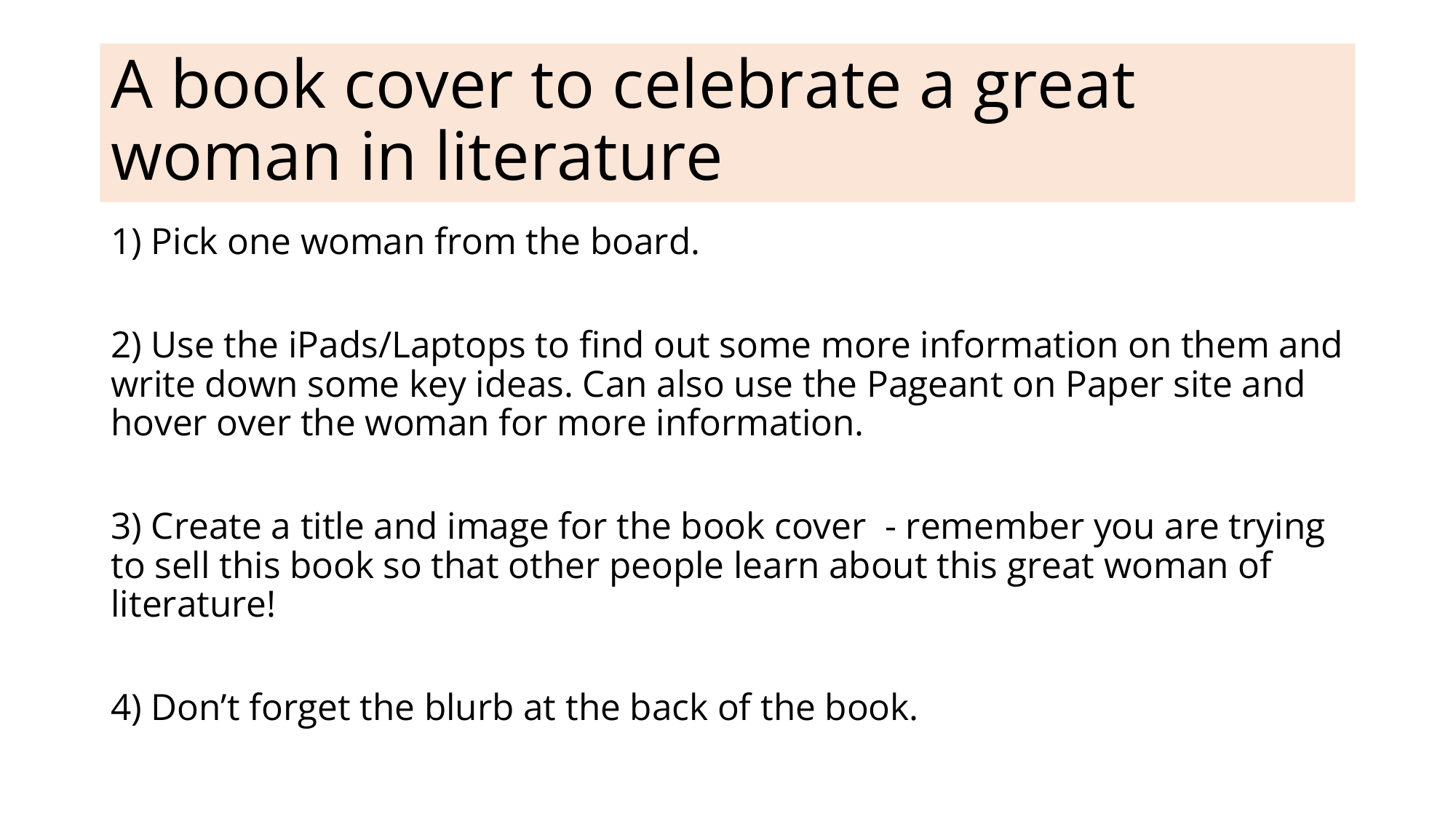

# A book cover to celebrate a great woman in literature
1) Pick one woman from the board.

2) Use the iPads/Laptops to find out some more information on them and write down some key ideas. Can also use the Pageant on Paper site and hover over the woman for more information.

3) Create a title and image for the book cover  - remember you are trying to sell this book so that other people learn about this great woman of literature!

4) Don’t forget the blurb at the back of the book.